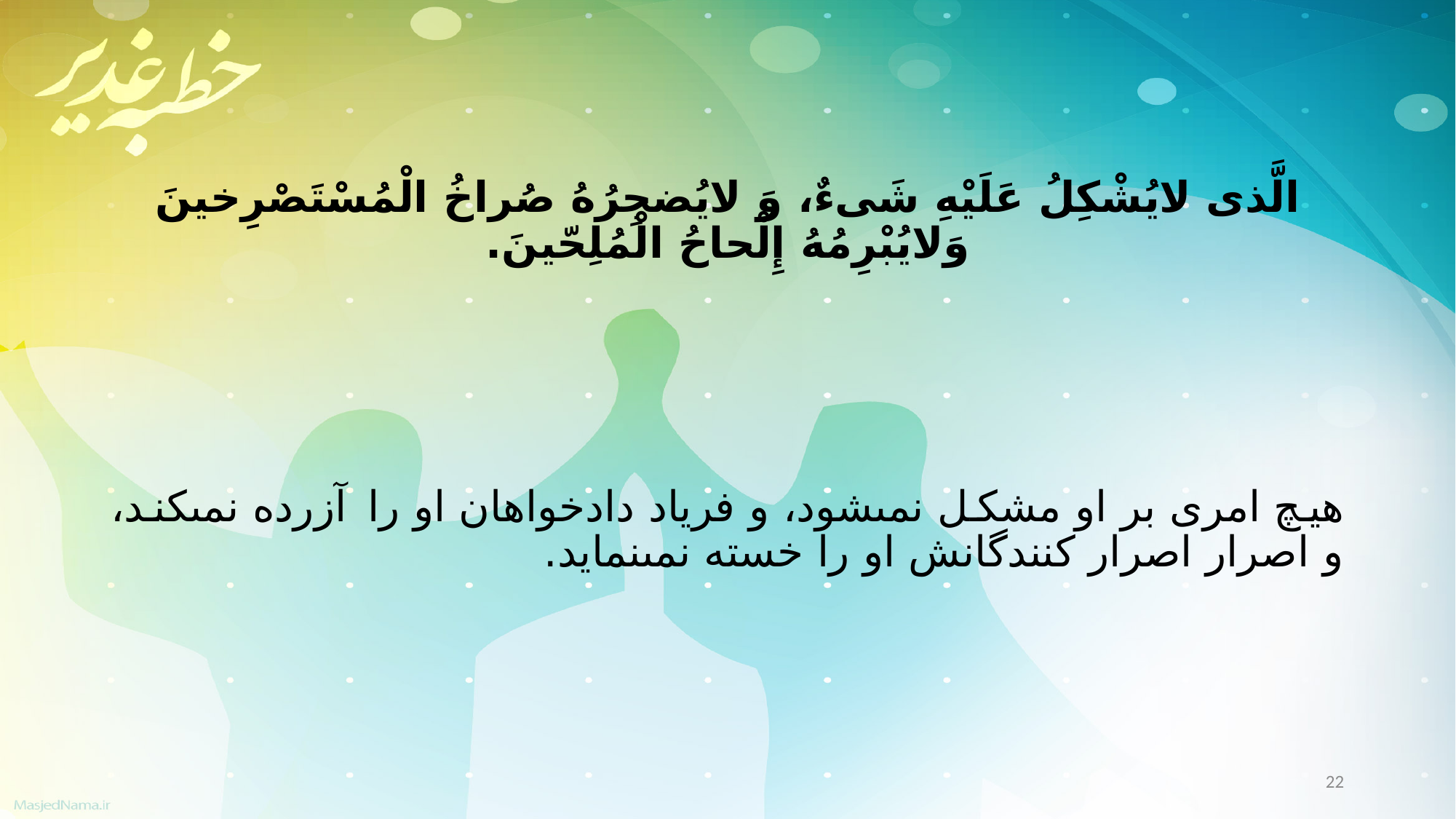

الَّذی لایُشْکِلُ عَلَیْهِ شَیءٌ، وَ لایُضجِرُهُ صُراخُ الْمُسْتَصْرِخینَ وَلایُبْرِمُهُ إِلْحاحُ الْمُلِحّینَ.

هیچ امرى بر او مشکل نمى‏شود، و فریاد دادخواهان او را آزرده نمى‏کند، و اصرار اصرار کنندگانش او را خسته نمى‏نماید.
22